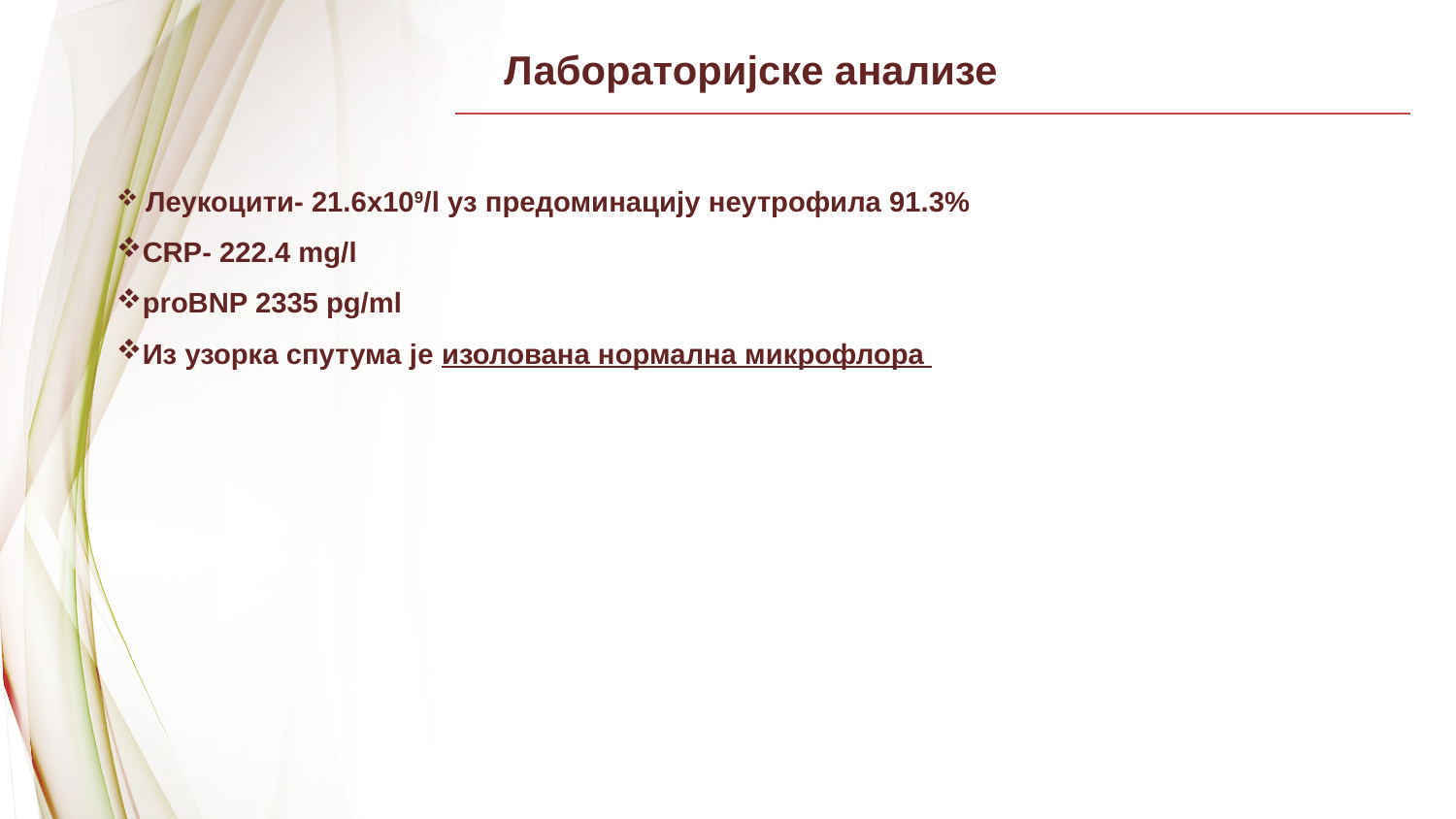

Лабораторијске анализе
 Леукоцити- 21.6x109/l уз предоминацију неутрофила 91.3%
CRP- 222.4 mg/l
proBNP 2335 pg/ml
Из узорка спутума је изолована нормална микрофлора